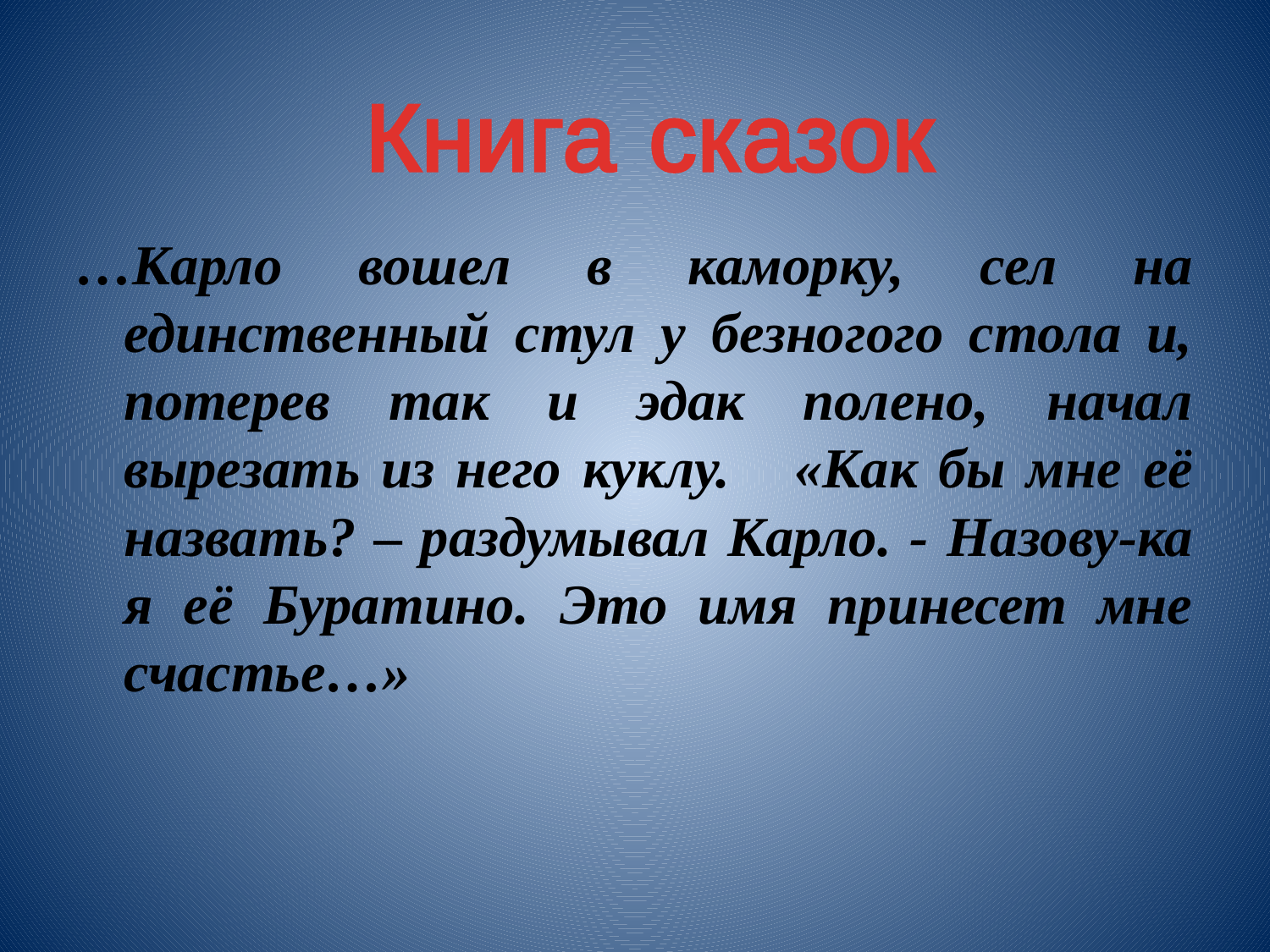

Книга сказок
…Карло вошел в каморку, сел на единственный стул у безногого стола и, потерев так и эдак полено, начал вырезать из него куклу.   «Как бы мне её назвать? – раздумывал Карло. - Назову-ка я её Буратино. Это имя принесет мне счастье…»